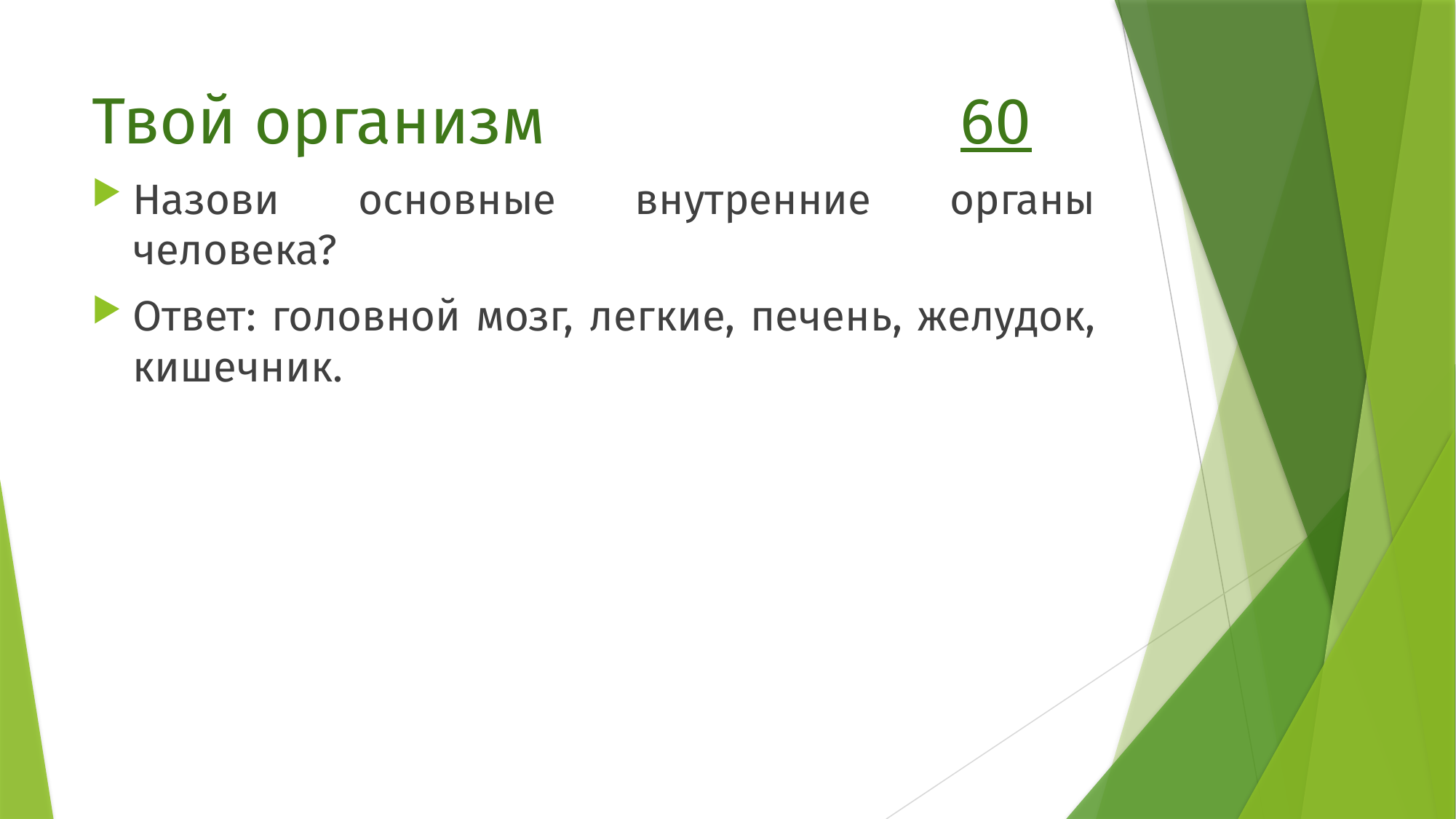

# Твой организм                        60
Назови основные внутренние органы человека?
Ответ: головной мозг, легкие, печень, желудок, кишечник.